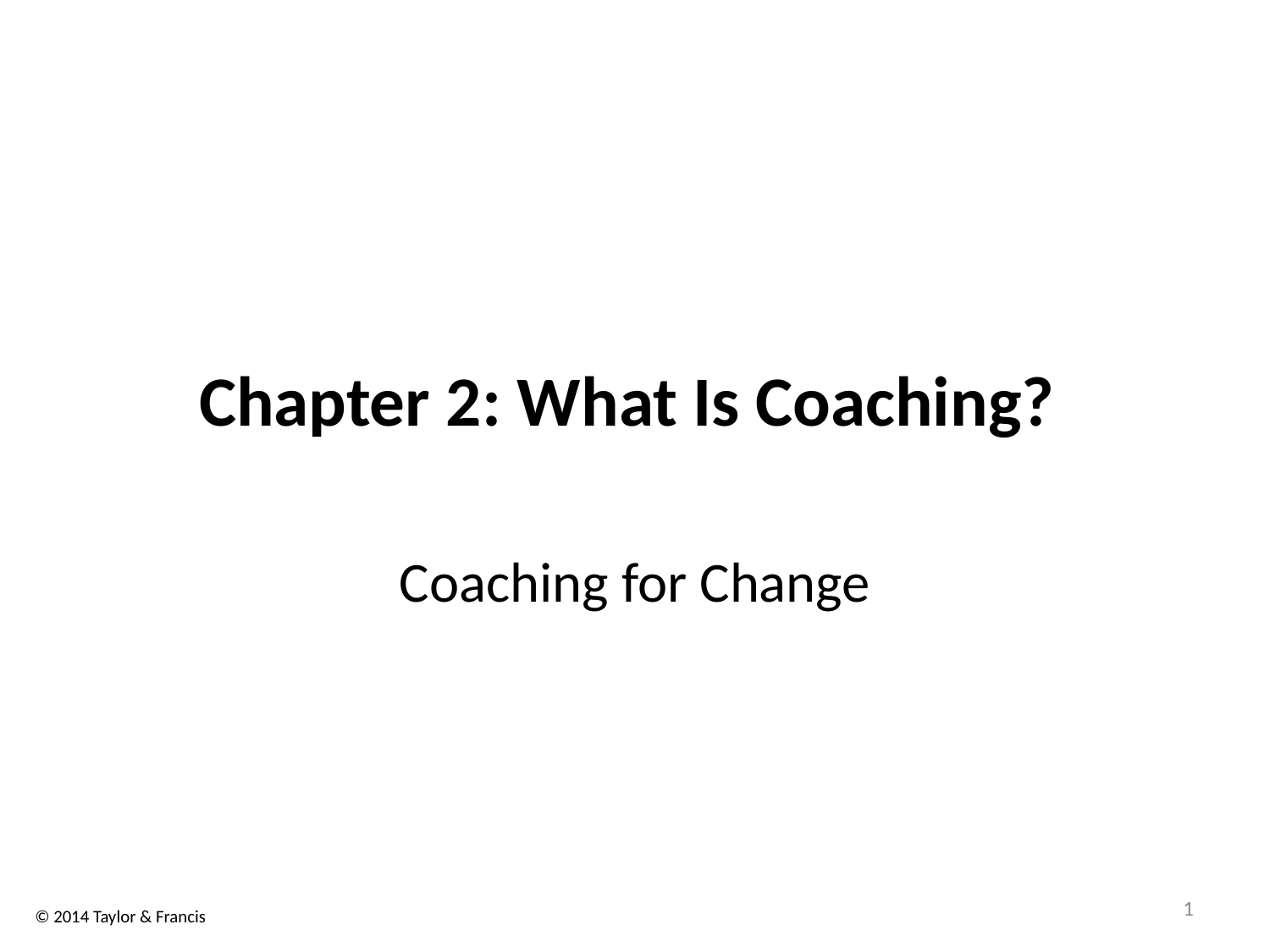

# Chapter 2: What Is Coaching?
Coaching for Change
1
© 2014 Taylor & Francis